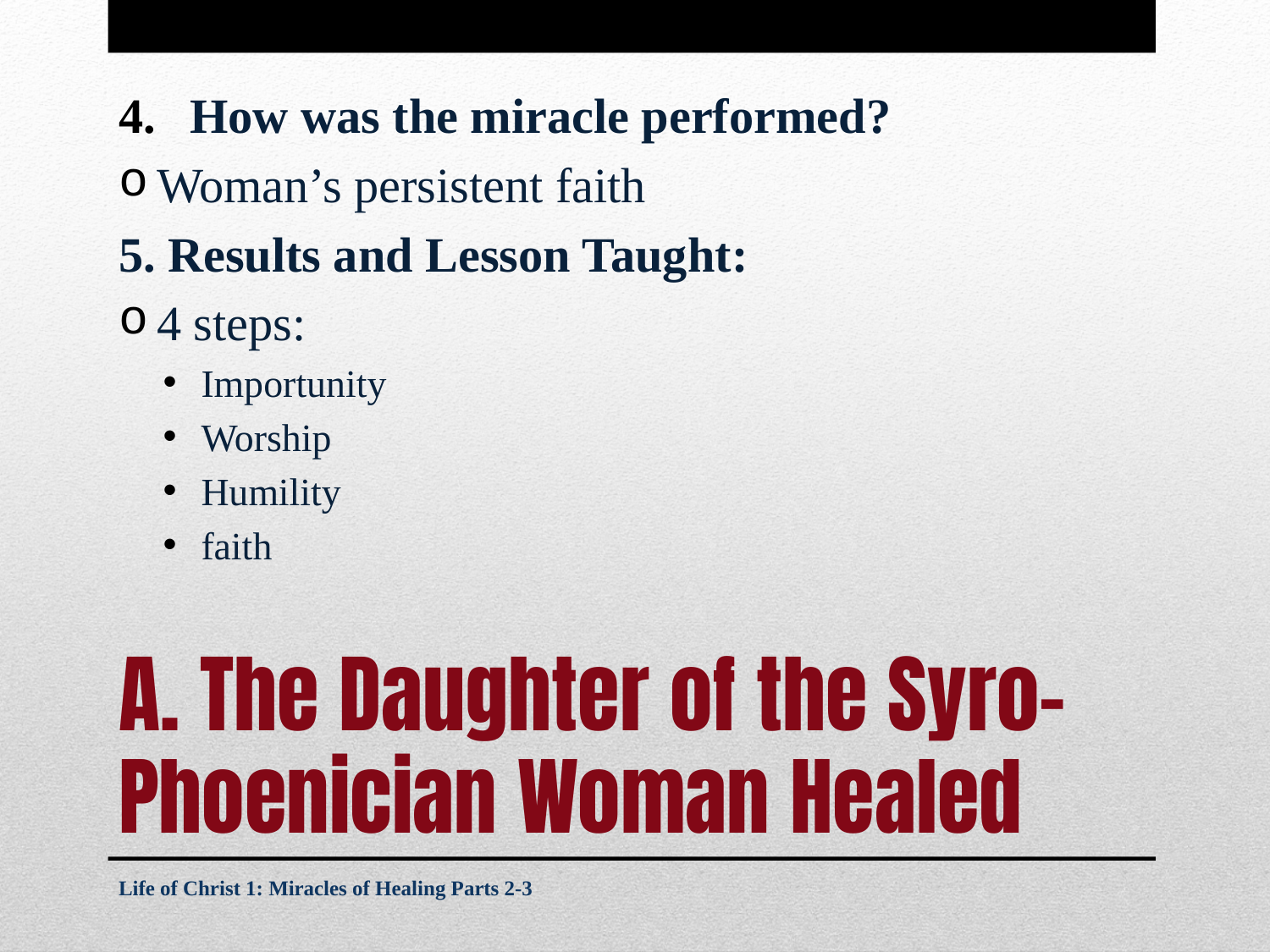

How was the miracle performed?
Woman’s persistent faith
5. Results and Lesson Taught:
4 steps:
Importunity
Worship
Humility
faith

# A. The Daughter of the Syro-Phoenician Woman Healed
Life of Christ 1: Miracles of Healing Parts 2-3